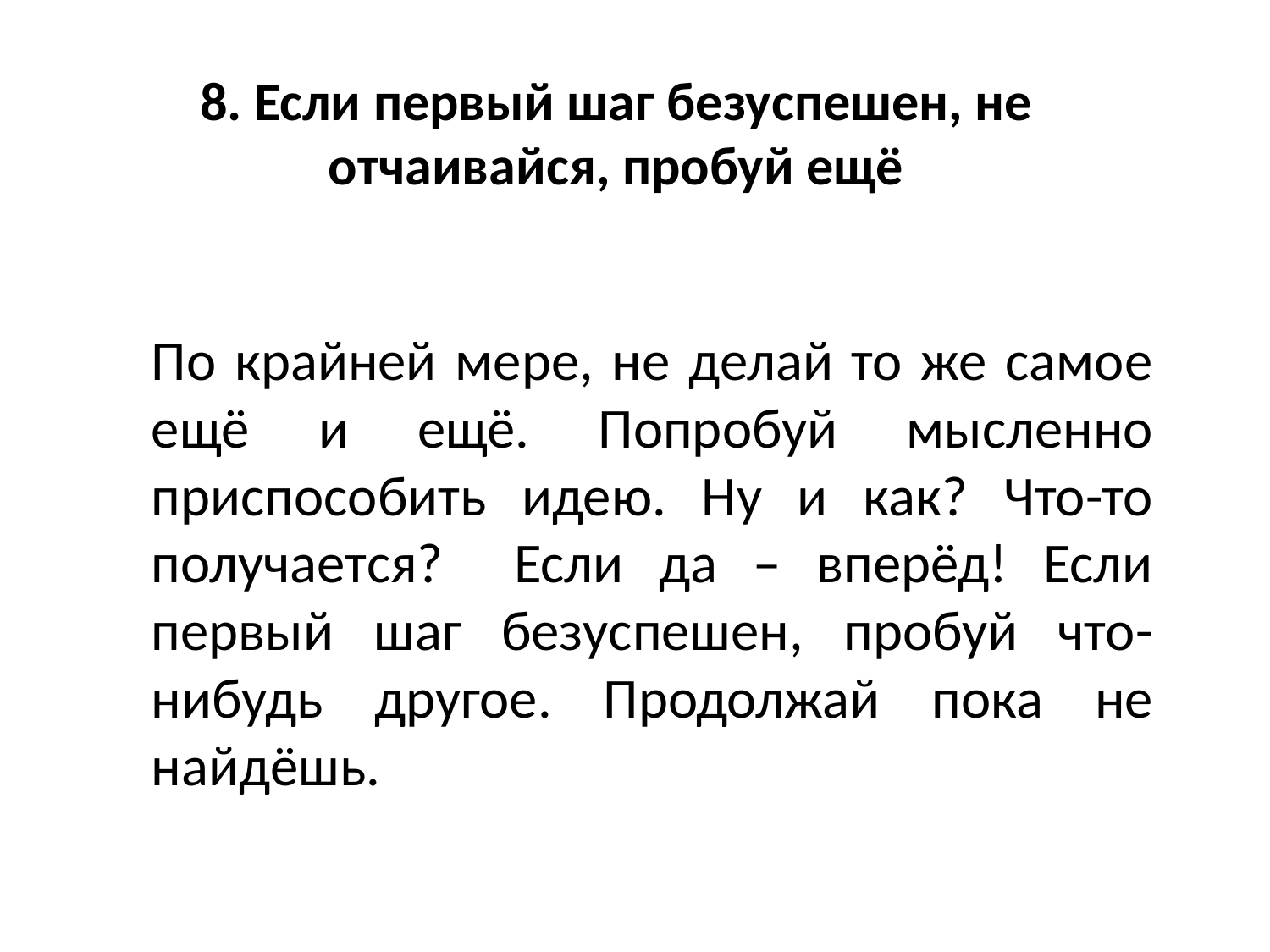

# 8. Если первый шаг безуспешен, не отчаивайся, пробуй ещё
По крайней мере, не делай то же самое ещё и ещё. Попробуй мысленно приспособить идею. Ну и как? Что-то получается?  Если да – вперёд! Если первый шаг безуспешен, пробуй что-нибудь другое. Продолжай пока не найдёшь.